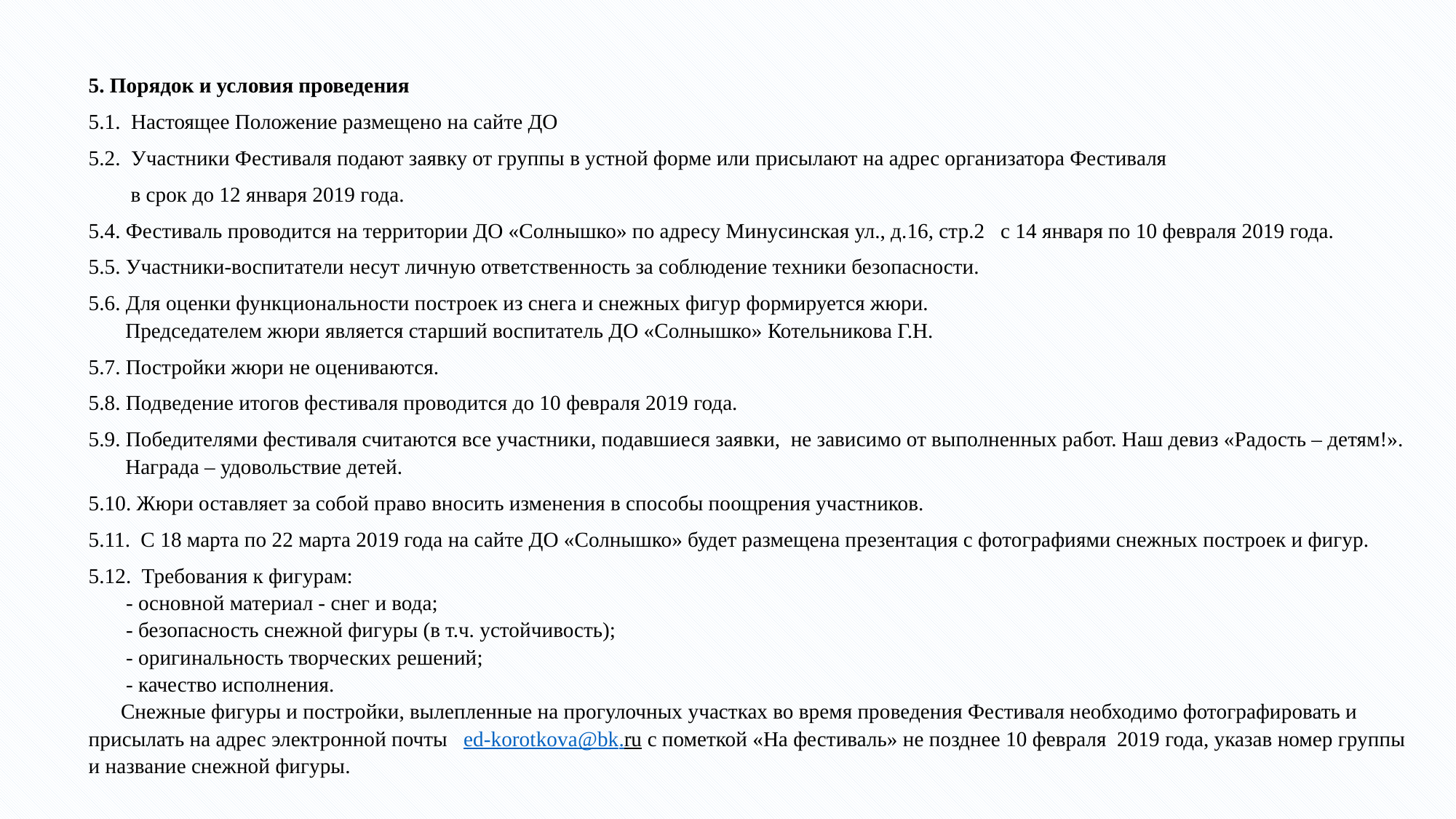

5. Порядок и условия проведения
5.1.  Настоящее Положение размещено на сайте ДО
5.2.  Участники Фестиваля подают заявку от группы в устной форме или присылают на адрес организатора Фестиваля
        в срок до 12 января 2019 года.
5.4. Фестиваль проводится на территории ДО «Солнышко» по адресу Минусинская ул., д.16, стр.2   с 14 января по 10 февраля 2019 года.
5.5. Участники-воспитатели несут личную ответственность за соблюдение техники безопасности.
5.6. Для оценки функциональности построек из снега и снежных фигур формируется жюри.
       Председателем жюри является старший воспитатель ДО «Солнышко» Котельникова Г.Н.
5.7. Постройки жюри не оцениваются.
5.8. Подведение итогов фестиваля проводится до 10 февраля 2019 года.
5.9. Победителями фестиваля считаются все участники, подавшиеся заявки,  не зависимо от выполненных работ. Наш девиз «Радость – детям!».
       Награда – удовольствие детей.
5.10. Жюри оставляет за собой право вносить изменения в способы поощрения участников.
5.11.  С 18 марта по 22 марта 2019 года на сайте ДО «Солнышко» будет размещена презентация с фотографиями снежных построек и фигур.
5.12.  Требования к фигурам:
 - основной материал - снег и вода;
 - безопасность снежной фигуры (в т.ч. устойчивость);
 - оригинальность творческих решений;
 - качество исполнения.
Снежные фигуры и постройки, вылепленные на прогулочных участках во время проведения Фестиваля необходимо фотографировать и   присылать на адрес электронной почты   ed-korotkova@bk.ru c пометкой «На фестиваль» не позднее 10 февраля  2019 года, указав номер группы и название снежной фигуры.